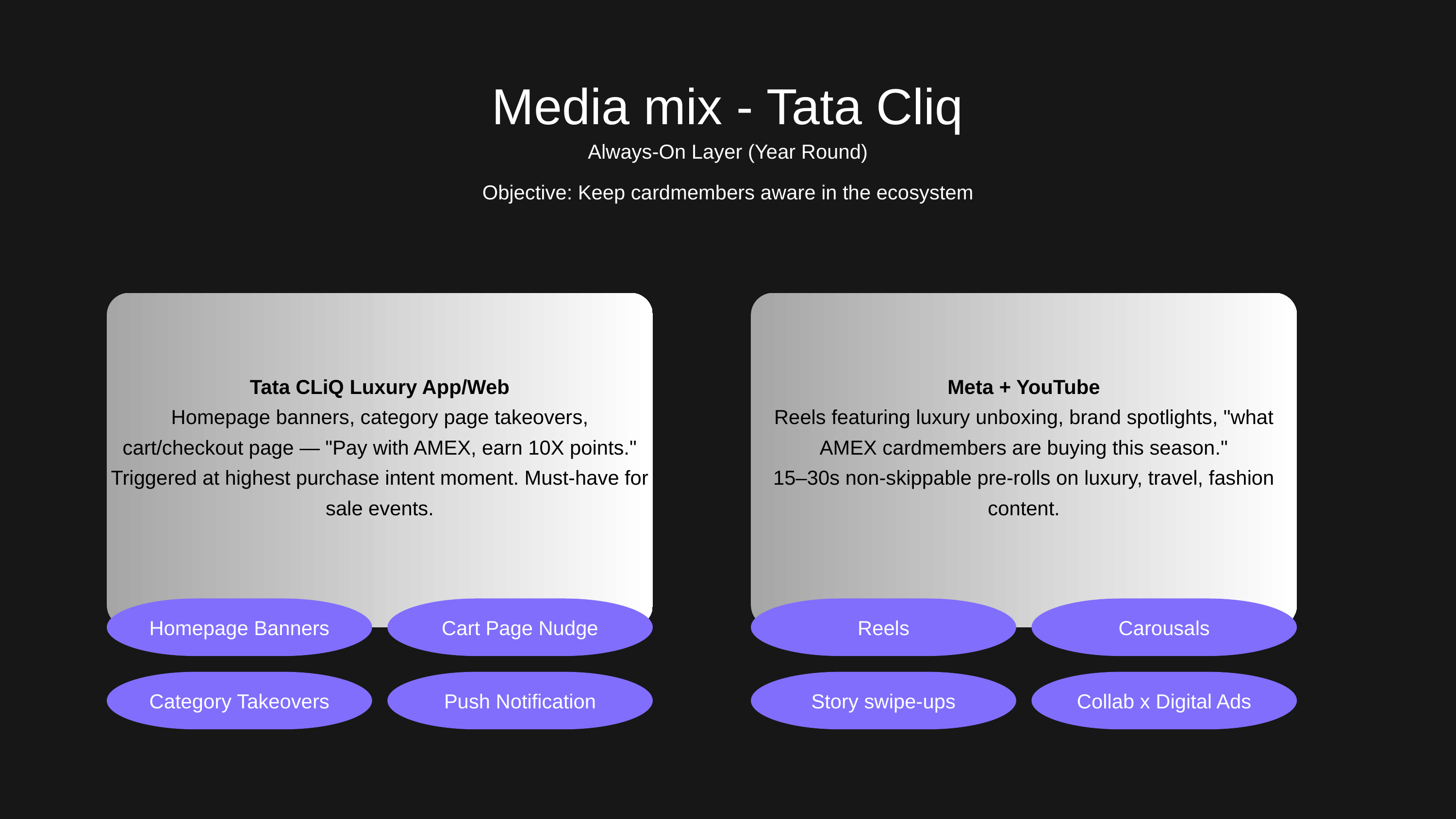

Media mix - Tata Cliq
Always-On Layer (Year Round)

Objective: Keep cardmembers aware in the ecosystem

Tata CLiQ Luxury App/Web
Homepage banners, category page takeovers, cart/checkout page — "Pay with AMEX, earn 10X points." Triggered at highest purchase intent moment. Must-have for sale events.

Meta + YouTube
Reels featuring luxury unboxing, brand spotlights, "what AMEX cardmembers are buying this season."
15–30s non-skippable pre-rolls on luxury, travel, fashion content.

Homepage Banners

Cart Page Nudge

Reels

Carousals

Category Takeovers

Push Notification

Story swipe-ups

Collab x Digital Ads